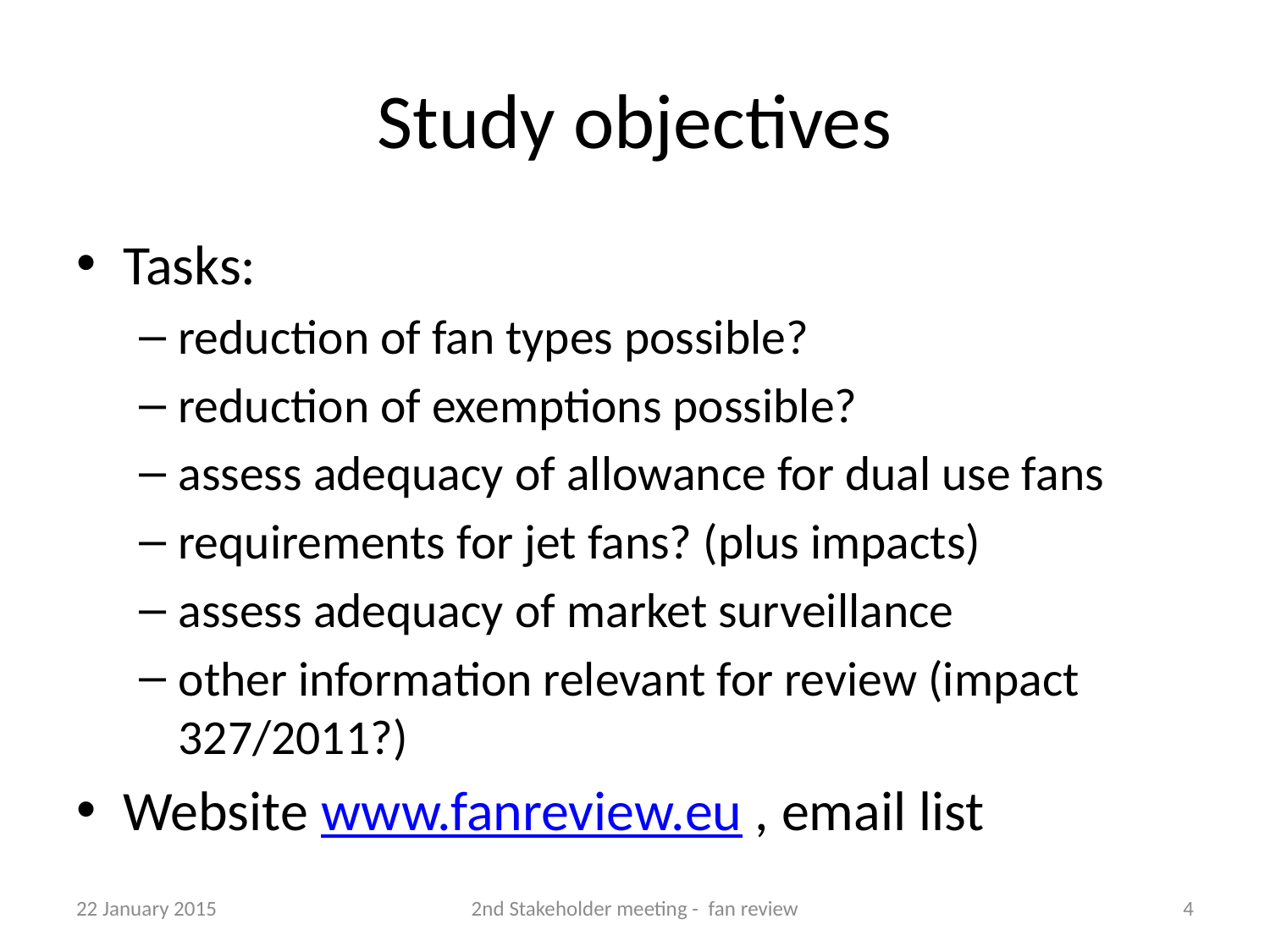

# Study objectives
Tasks:
reduction of fan types possible?
reduction of exemptions possible?
assess adequacy of allowance for dual use fans
requirements for jet fans? (plus impacts)
assess adequacy of market surveillance
other information relevant for review (impact 327/2011?)
Website www.fanreview.eu , email list
22 January 2015
2nd Stakeholder meeting -  fan review
4